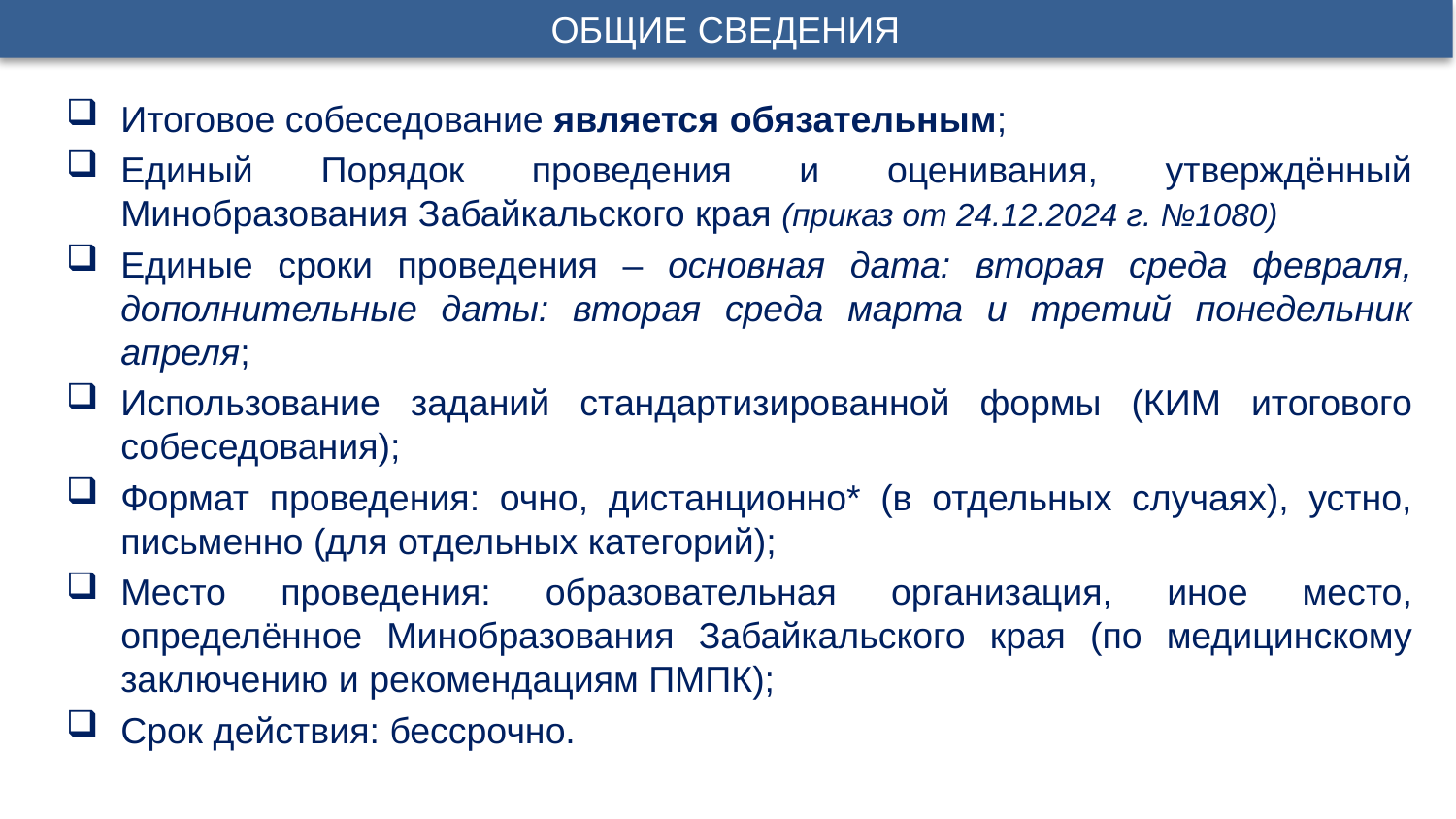

ОБЩИЕ СВЕДЕНИЯ
Итоговое собеседование является обязательным;
Единый Порядок проведения и оценивания, утверждённый Минобразования Забайкальского края (приказ от 24.12.2024 г. №1080)
Единые сроки проведения – основная дата: вторая среда февраля, дополнительные даты: вторая среда марта и третий понедельник апреля;
Использование заданий стандартизированной формы (КИМ итогового собеседования);
Формат проведения: очно, дистанционно* (в отдельных случаях), устно, письменно (для отдельных категорий);
Место проведения: образовательная организация, иное место, определённое Минобразования Забайкальского края (по медицинскому заключению и рекомендациям ПМПК);
Срок действия: бессрочно.